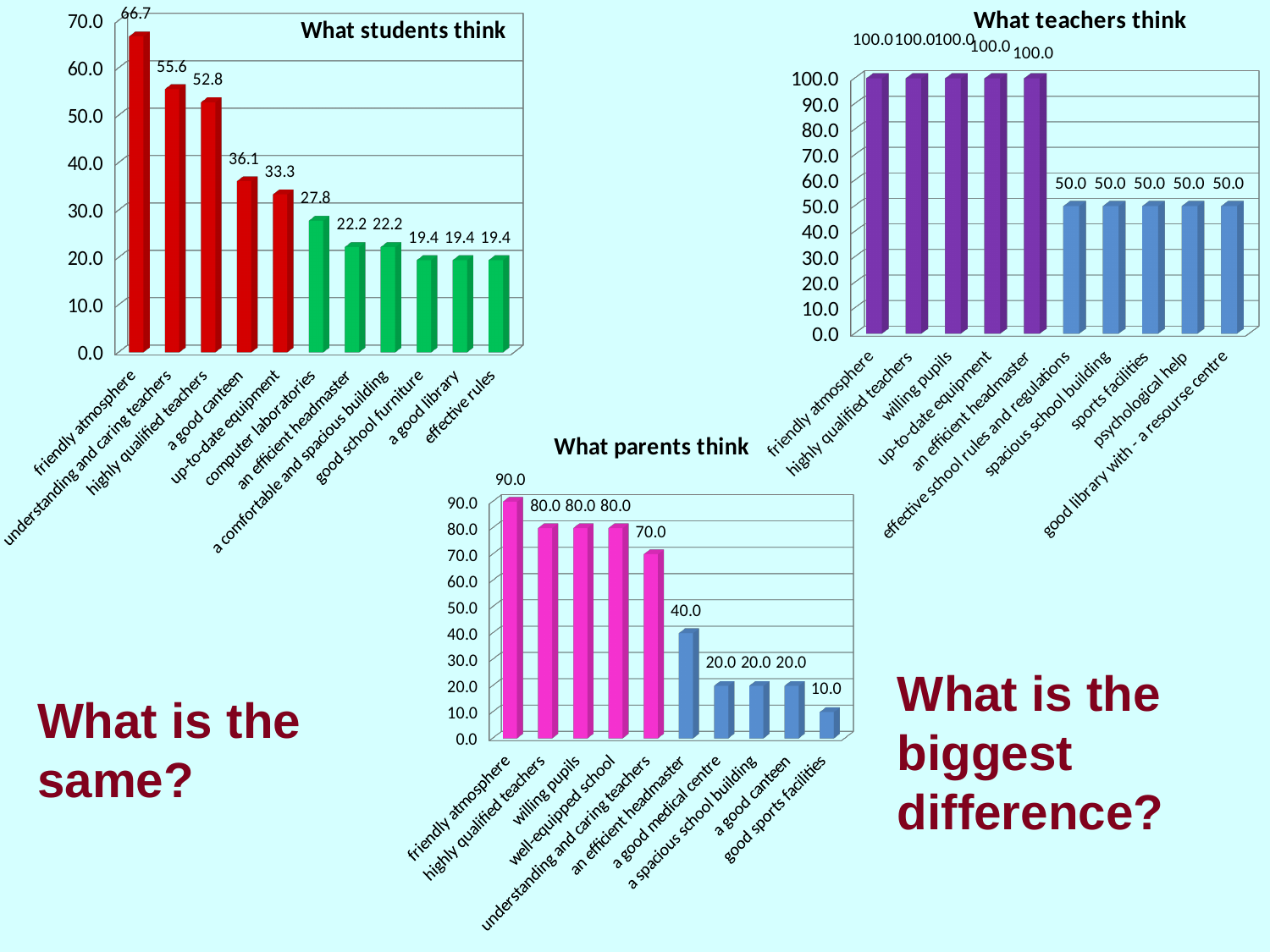

[unsupported chart]

[unsupported chart]

[unsupported chart]

What is the biggest difference?
What is the same?